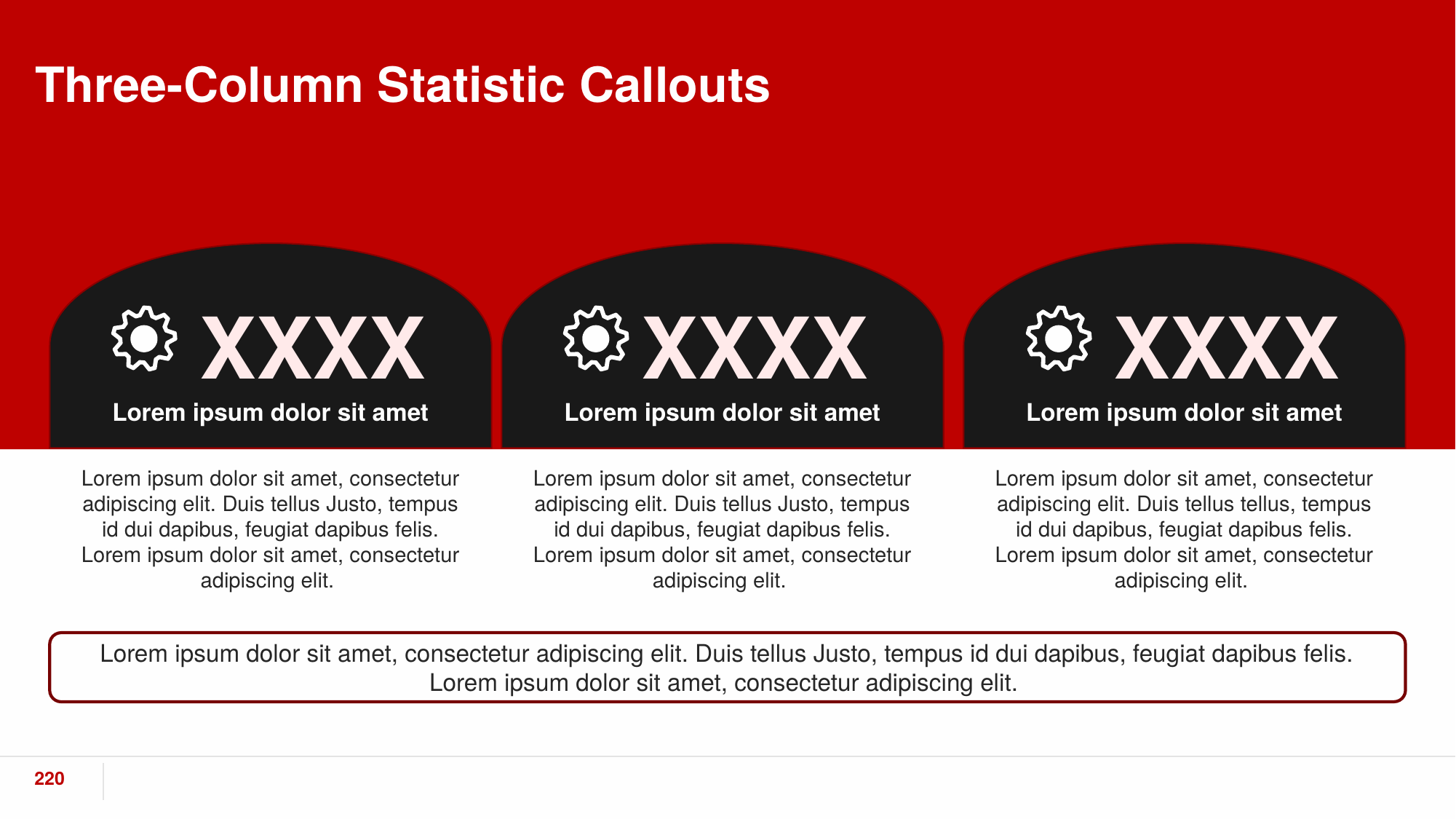

# Three-Column Statistic Callouts

XXXX
XXXX
XXXX

Lorem ipsum dolor sit amet
Lorem ipsum dolor sit amet
Lorem ipsum dolor sit amet
Lorem ipsum dolor sit amet, consectetur adipiscing elit. Duis tellus Justo, tempus id dui dapibus, feugiat dapibus felis.
Lorem ipsum dolor sit amet, consectetur adipiscing elit.
Lorem ipsum dolor sit amet, consectetur adipiscing elit. Duis tellus Justo, tempus id dui dapibus, feugiat dapibus felis.
Lorem ipsum dolor sit amet, consectetur adipiscing elit.
Lorem ipsum dolor sit amet, consectetur adipiscing elit. Duis tellus tellus, tempus id dui dapibus, feugiat dapibus felis.
Lorem ipsum dolor sit amet, consectetur adipiscing elit.
Lorem ipsum dolor sit amet, consectetur adipiscing elit. Duis tellus Justo, tempus id dui dapibus, feugiat dapibus felis.
Lorem ipsum dolor sit amet, consectetur adipiscing elit.
220